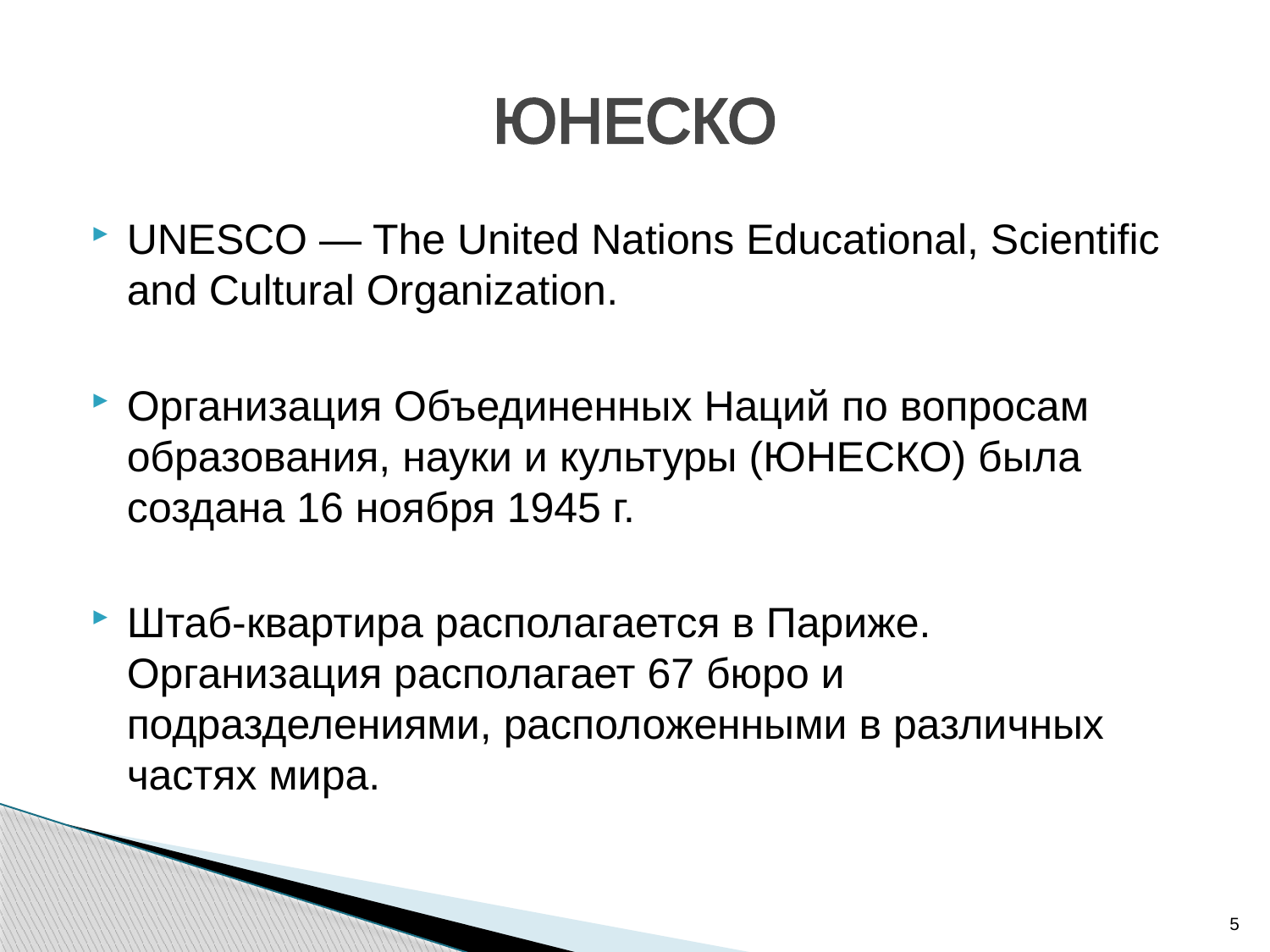

# ЮНЕСКО
UNESCO — The United Nations Educational, Scientific and Cultural Organization.

Организация Объединенных Наций по вопросам образования, науки и культуры (ЮНЕСКО) была создана 16 ноября 1945 г.

Штаб-квартира располагается в Париже. Организация располагает 67 бюро и подразделениями, расположенными в различных частях мира.
5